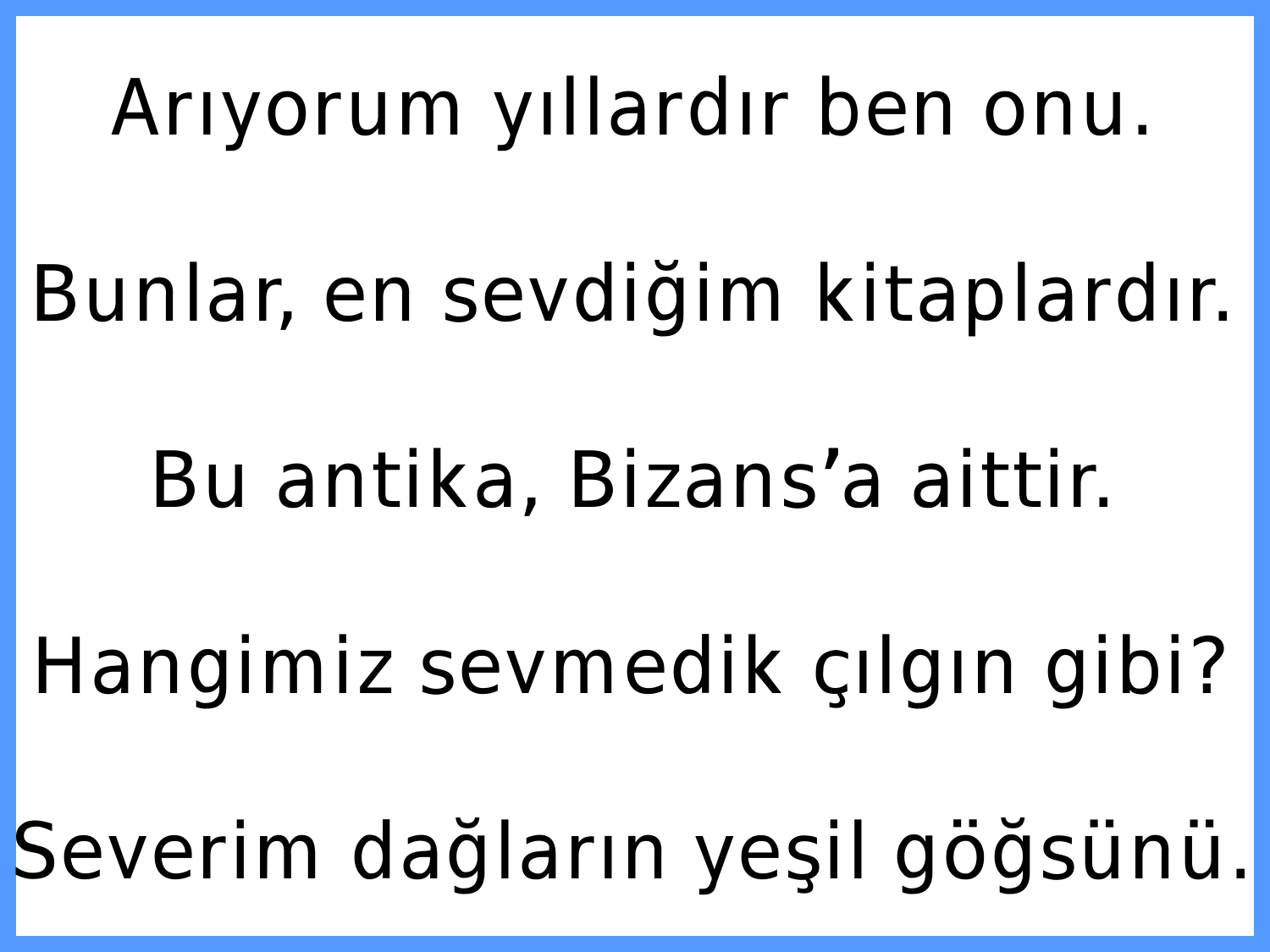

# Arıyorum yıllardır ben onu. Bunlar, en sevdiğim kitaplardır. Bu antika, Bizans’a aittir. Hangimiz sevmedik çılgın gibi? Severim dağların yeşil göğsünü.